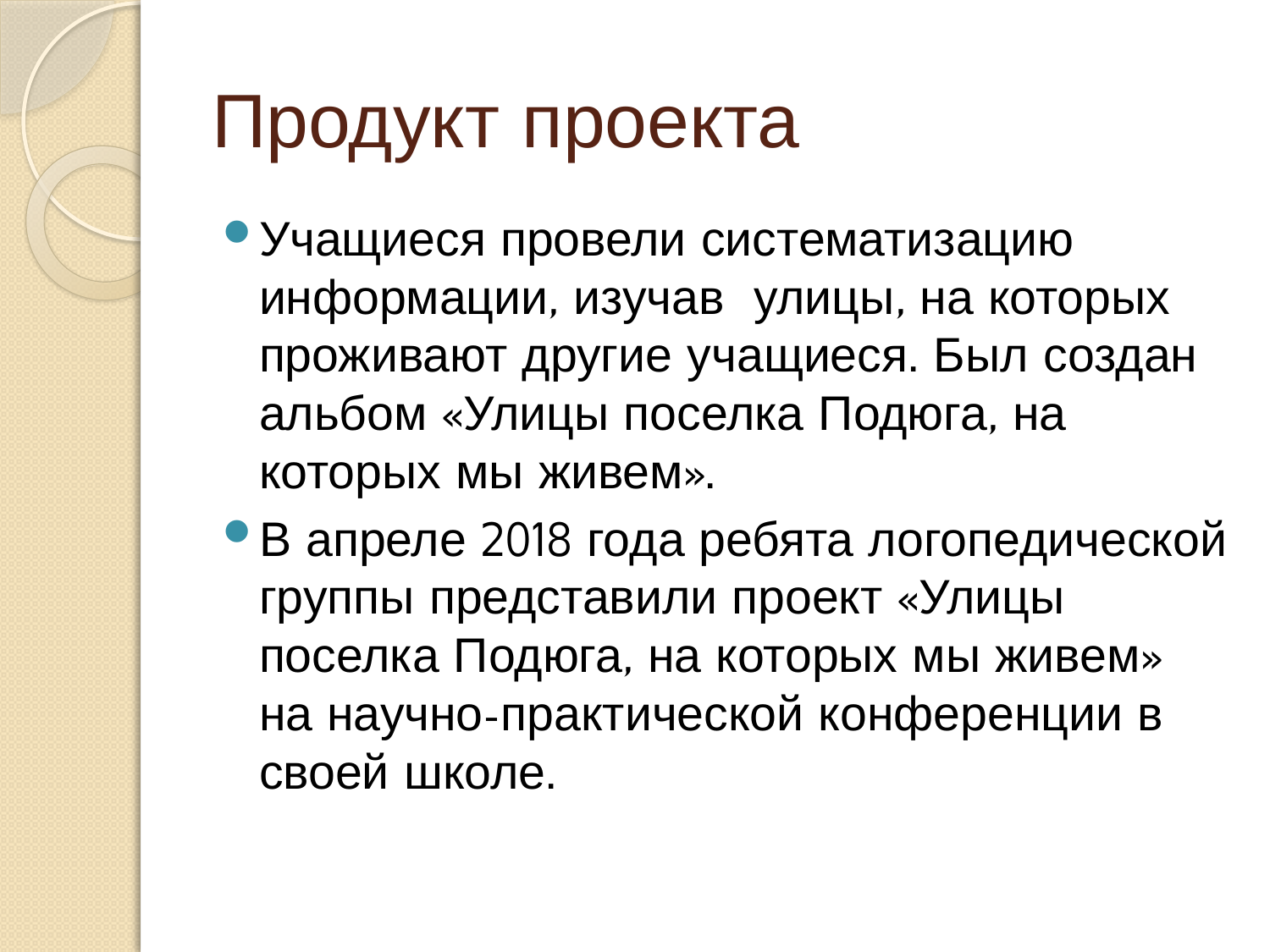

# Продукт проекта
Учащиеся провели систематизацию информации, изучав  улицы, на которых проживают другие учащиеся. Был создан альбом «Улицы поселка Подюга, на которых мы живем».
В апреле 2018 года ребята логопедической группы представили проект «Улицы поселка Подюга, на которых мы живем» на научно-практической конференции в своей школе.